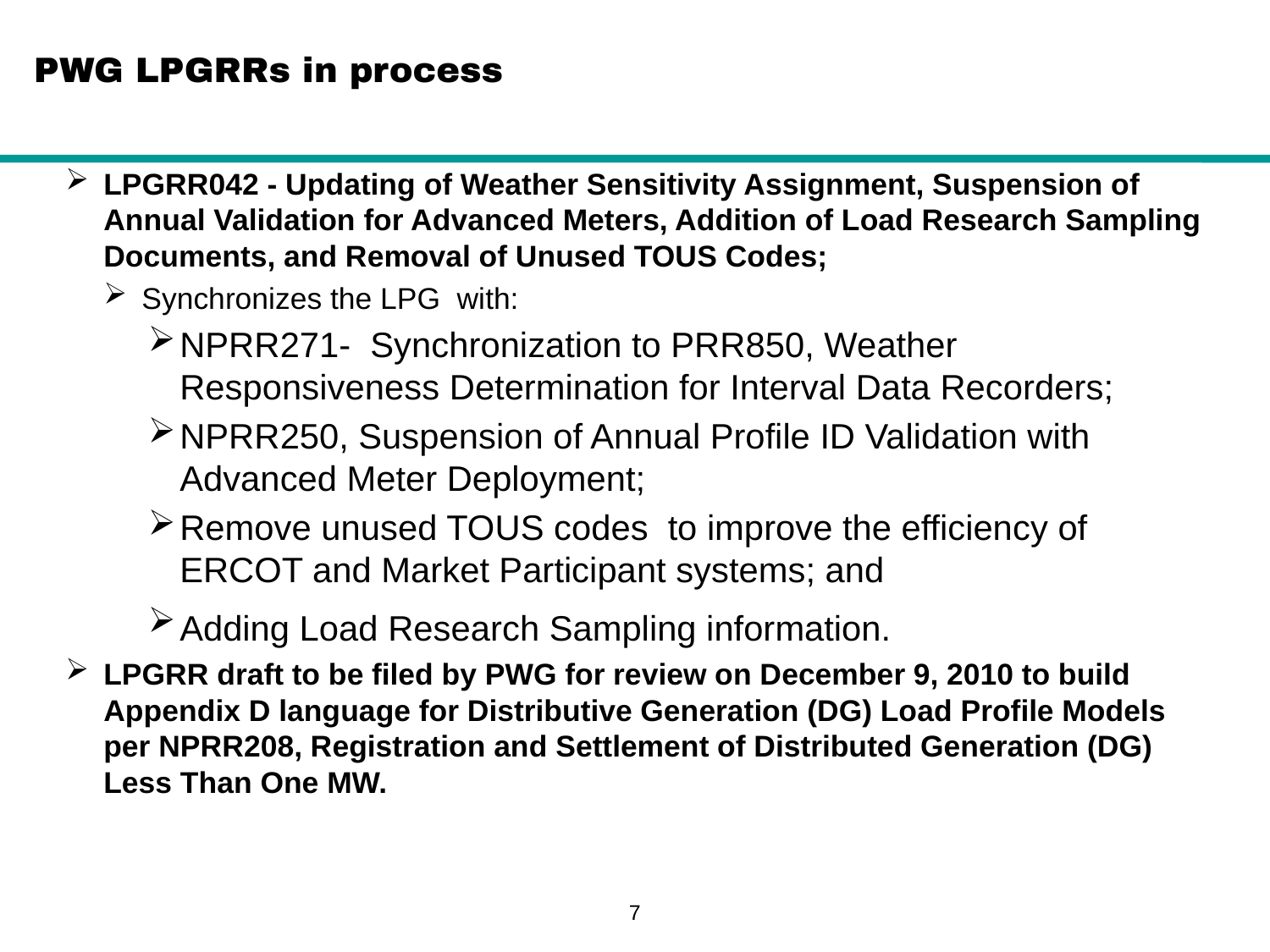

PWG LPGRRs in process
LPGRR042 - Updating of Weather Sensitivity Assignment, Suspension of Annual Validation for Advanced Meters, Addition of Load Research Sampling Documents, and Removal of Unused TOUS Codes;
Synchronizes the LPG  with:
NPRR271-  Synchronization to PRR850, Weather Responsiveness Determination for Interval Data Recorders;
NPRR250, Suspension of Annual Profile ID Validation with Advanced Meter Deployment;
Remove unused TOUS codes  to improve the efficiency of ERCOT and Market Participant systems; and
Adding Load Research Sampling information.
LPGRR draft to be filed by PWG for review on December 9, 2010 to build Appendix D language for Distributive Generation (DG) Load Profile Models per NPRR208, Registration and Settlement of Distributed Generation (DG) Less Than One MW.

7